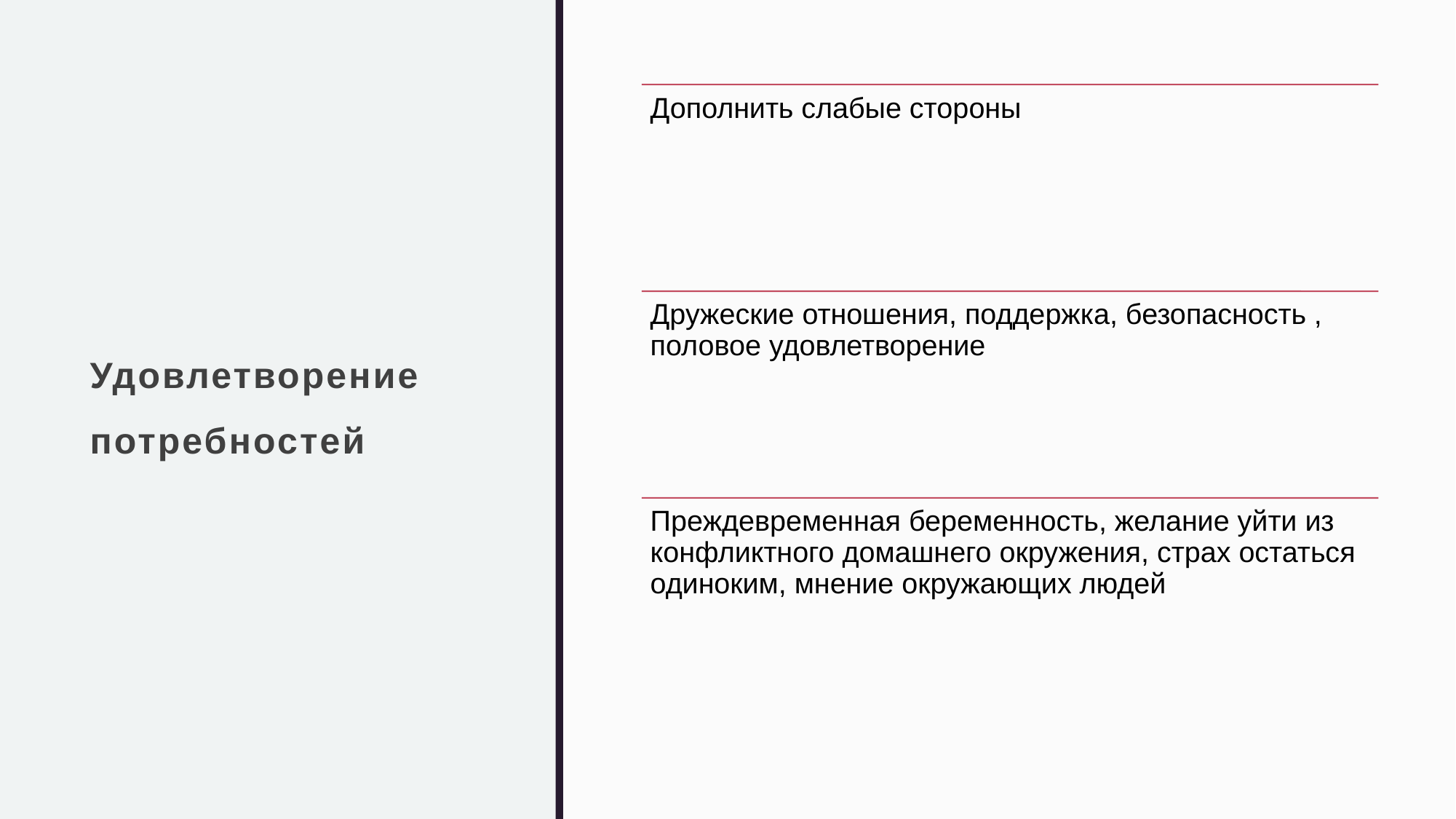

# Удовлетворение потребностей
Дополнить слабые стороны
Дружеские отношения, поддержка, безопасность , половое удовлетворение
Преждевременная беременность, желание уйти из конфликтного домашнего окружения, страх остаться одиноким, мнение окружающих людей